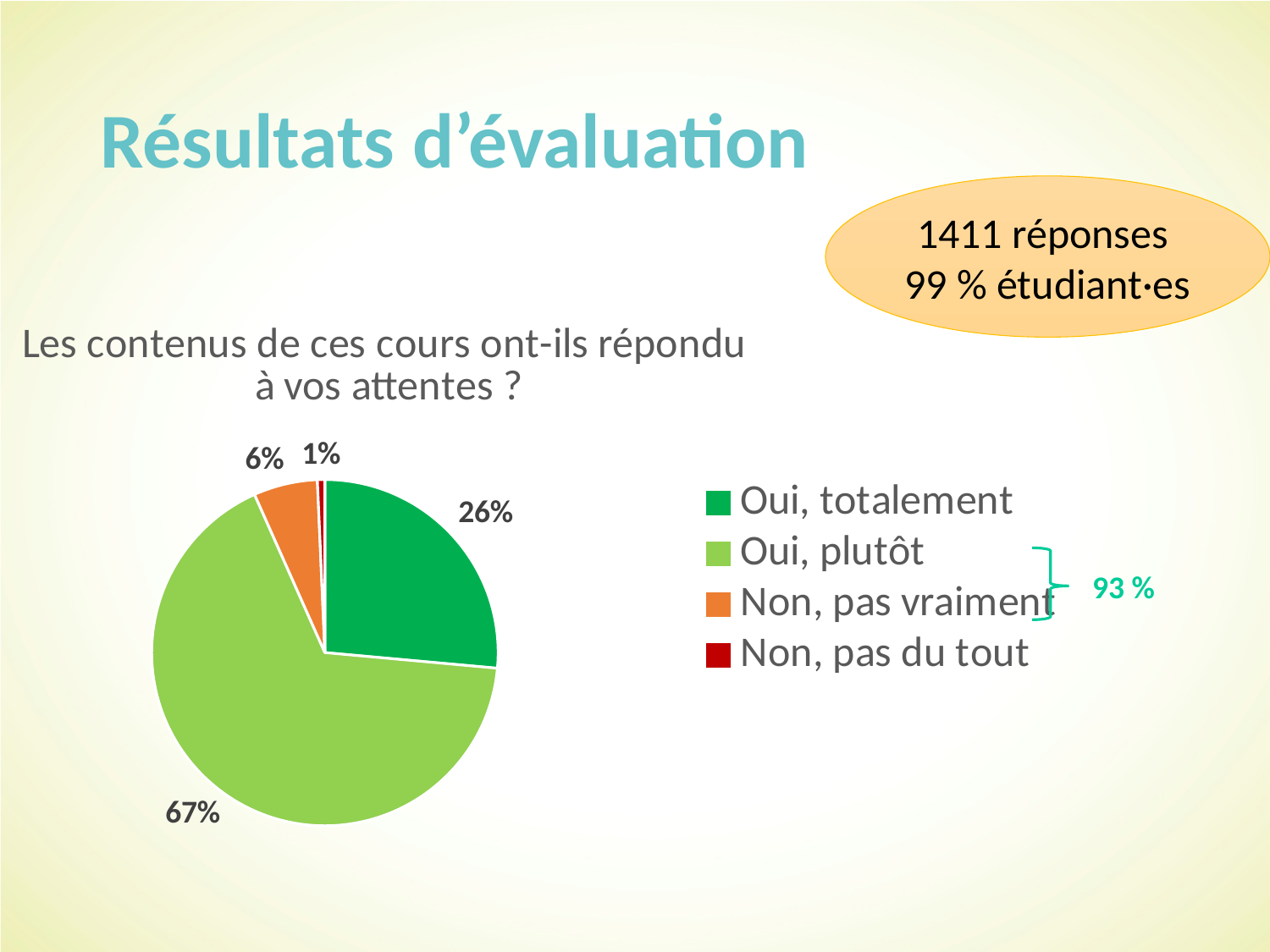

# Résultats d’évaluation
1411 réponses
99 % étudiant·es

### Chart: Les contenus de ces cours ont-ils répondu
à vos attentes ?

| Category |  |
|---|---|
| Oui, totalement | 0.266 |
| Oui, plutôt | 0.673 |
| Non, pas vraiment | 0.06 |
| Non, pas du tout | 0.007 |
93 %